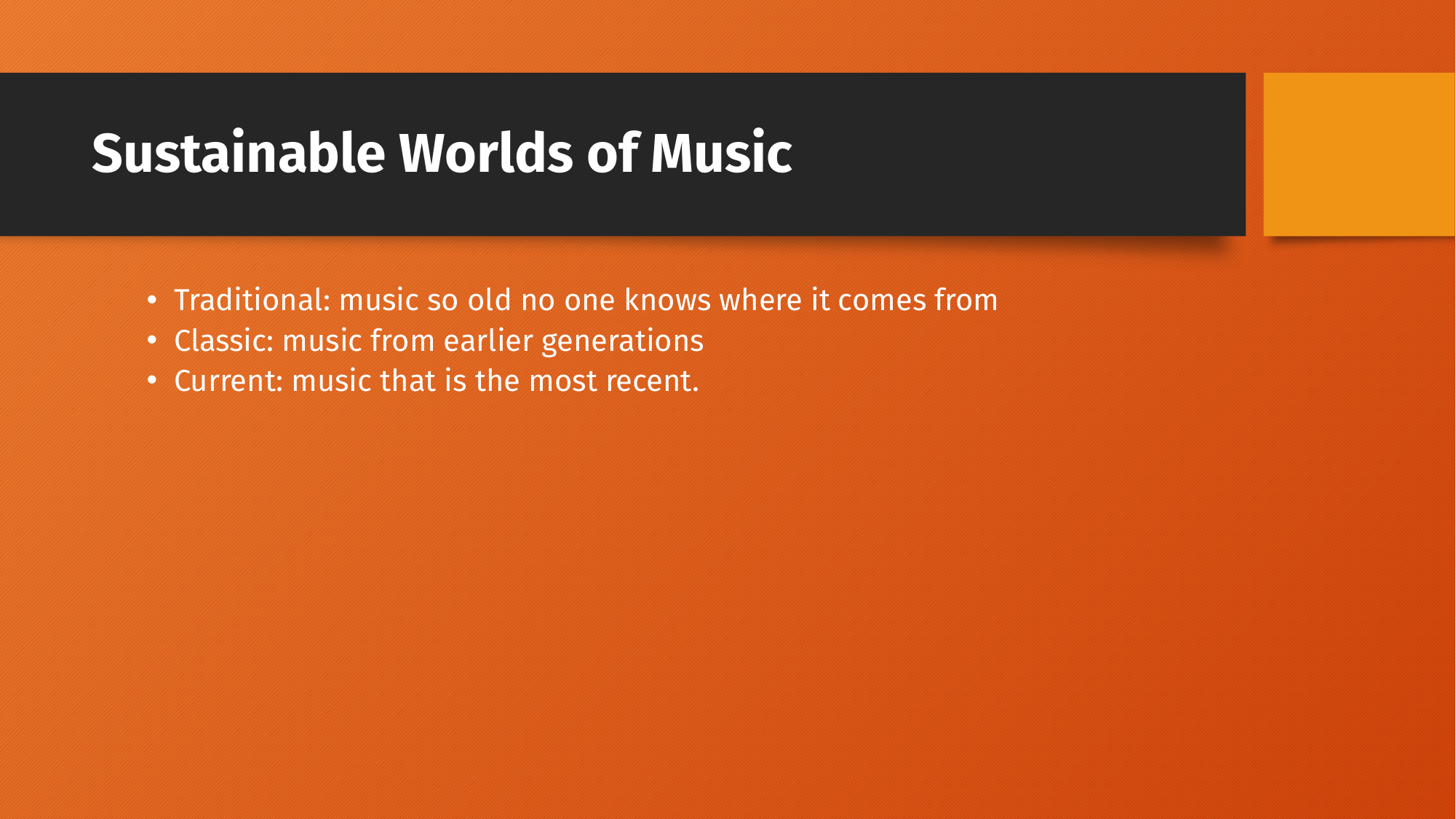

# Sustainable Worlds of Music
Traditional: music so old no one knows where it comes from
Classic: music from earlier generations
Current: music that is the most recent.